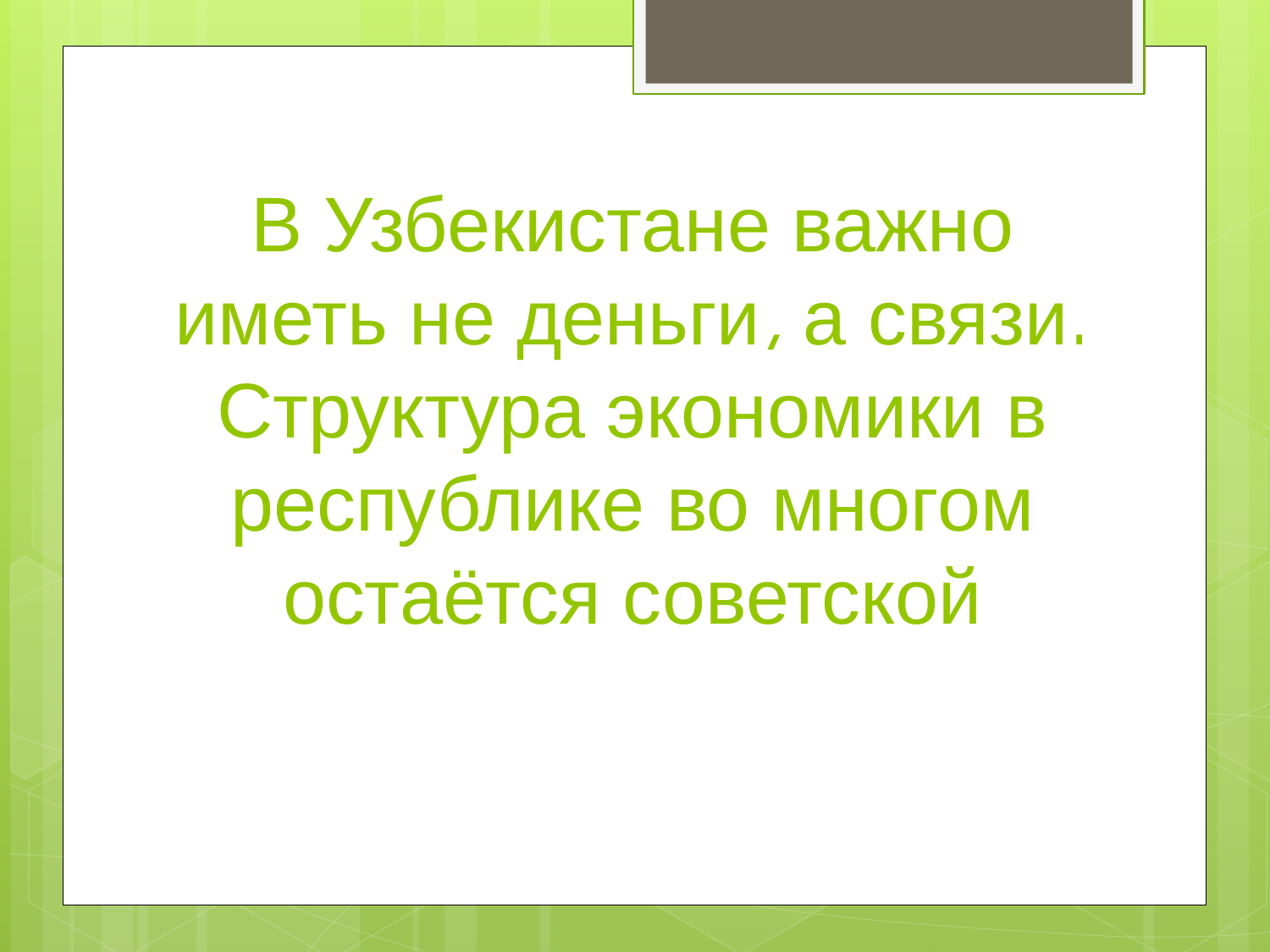

# В Узбекистане важно иметь не деньги, а связи. Структура экономики в республике во многом остаётся советской